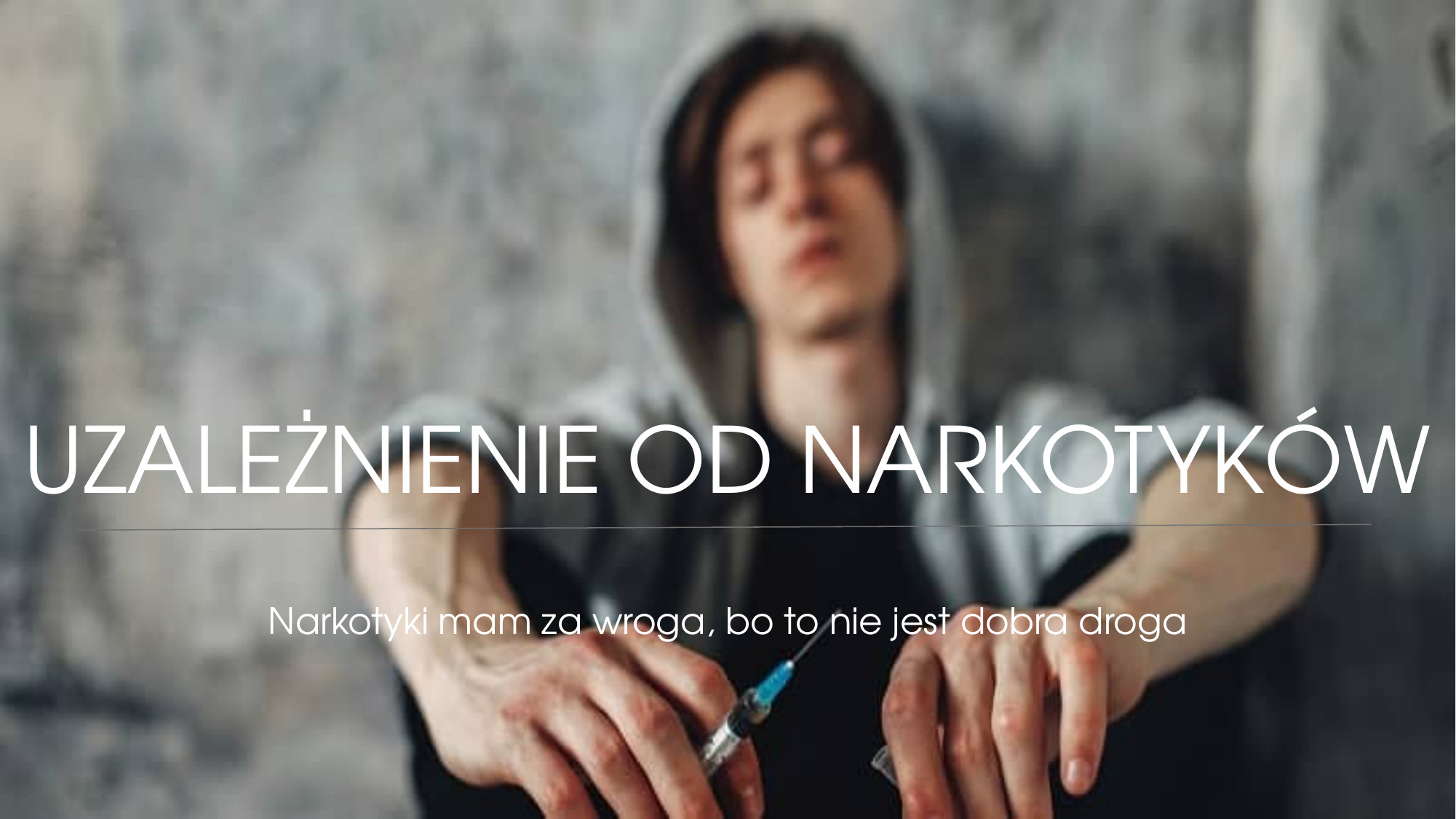

UZALEŻNIENIE OD NARKOTYKÓW
Narkotyki mam za wroga, bo to nie jest dobra droga